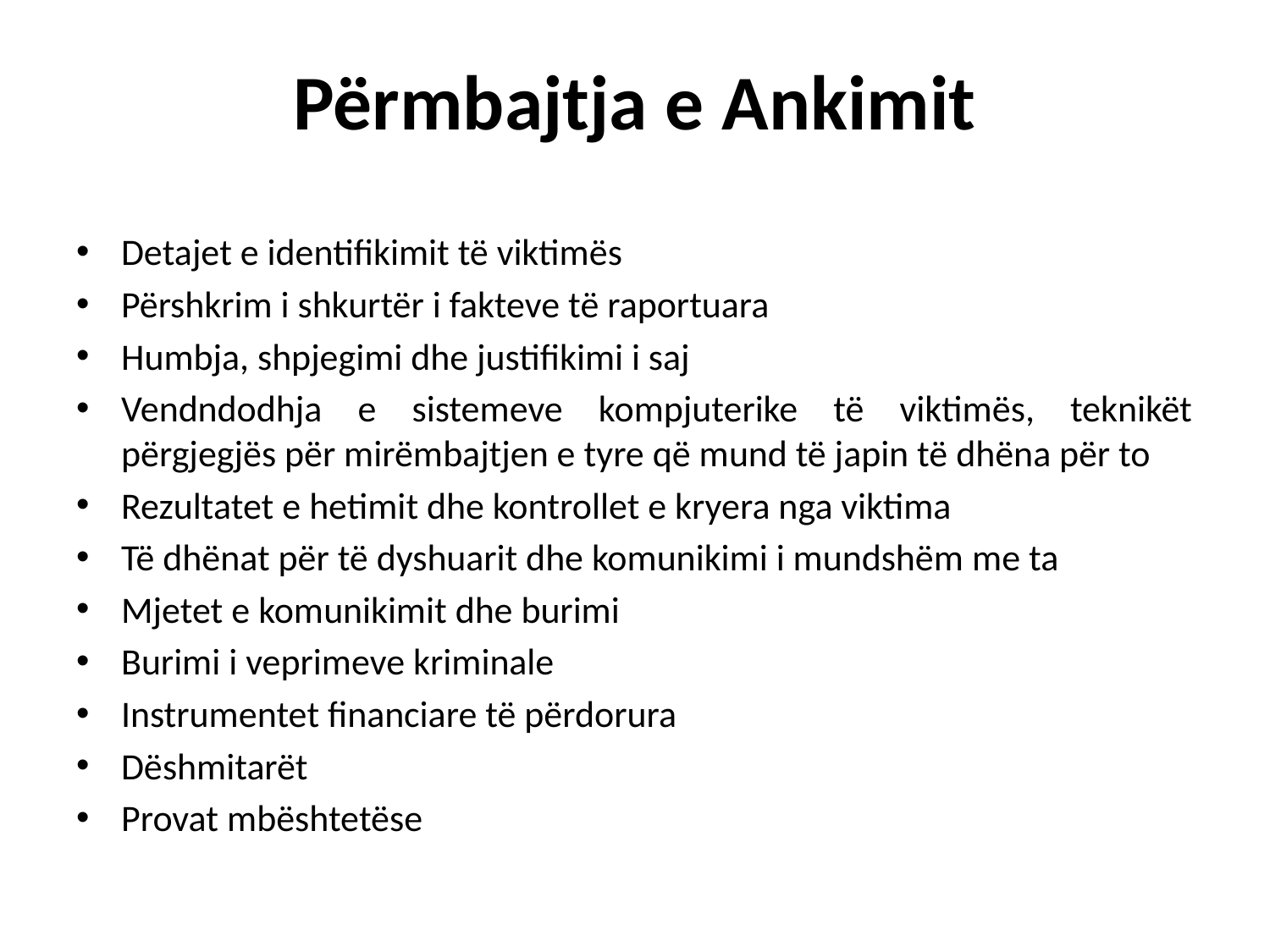

# Përmbajtja e Ankimit
Detajet e identifikimit të viktimës
Përshkrim i shkurtër i fakteve të raportuara
Humbja, shpjegimi dhe justifikimi i saj
Vendndodhja e sistemeve kompjuterike të viktimës, teknikët përgjegjës për mirëmbajtjen e tyre që mund të japin të dhëna për to
Rezultatet e hetimit dhe kontrollet e kryera nga viktima
Të dhënat për të dyshuarit dhe komunikimi i mundshëm me ta
Mjetet e komunikimit dhe burimi
Burimi i veprimeve kriminale
Instrumentet financiare të përdorura
Dëshmitarët
Provat mbështetëse